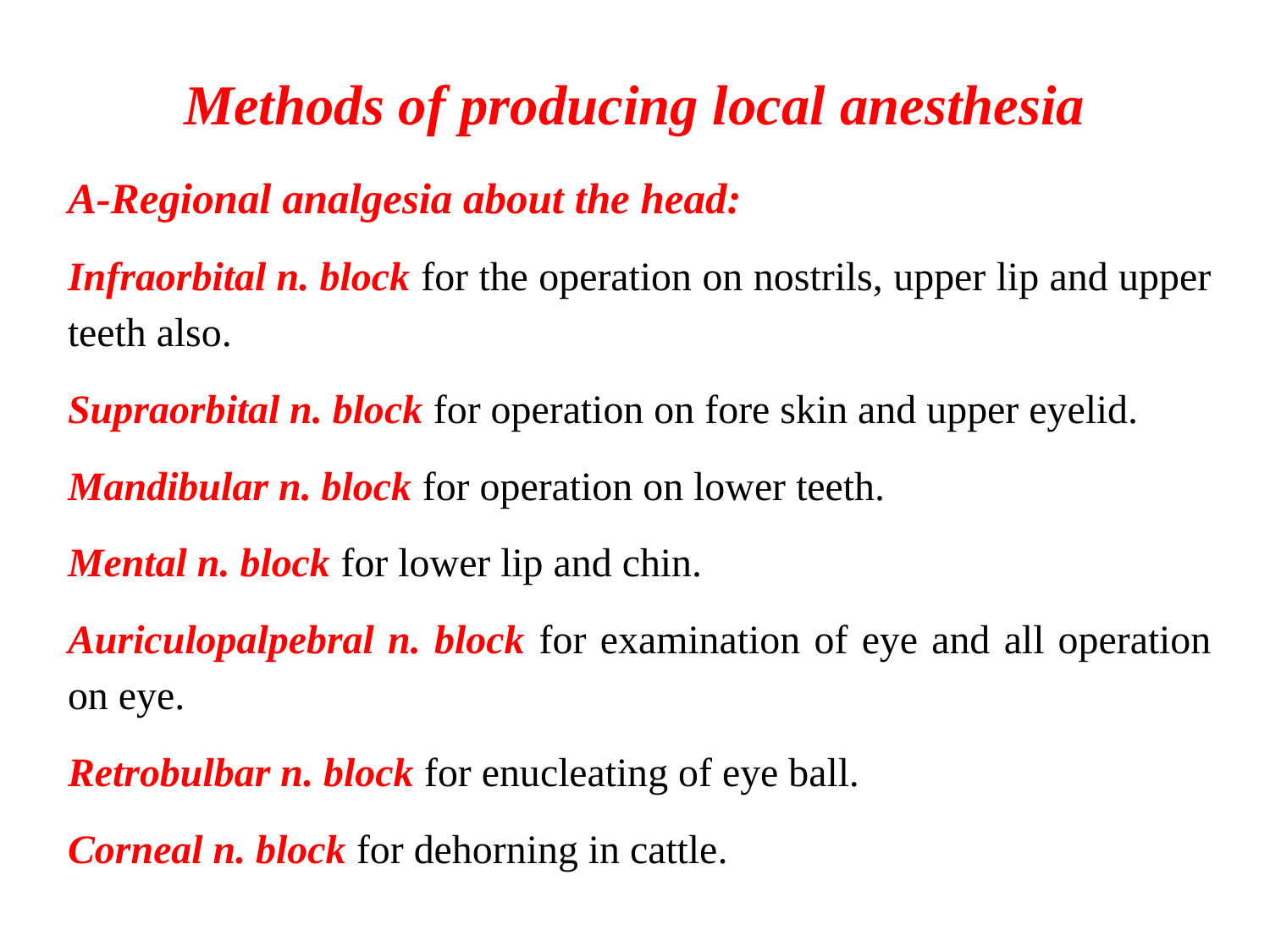

# Methods of producing local anesthesia
A-Regional analgesia about the head:
Infraorbital n. block for the operation on nostrils, upper lip and upper teeth also.
Supraorbital n. block for operation on fore skin and upper eyelid.
Mandibular n. block for operation on lower teeth.
Mental n. block for lower lip and chin.
Auriculopalpebral n. block for examination of eye and all operation on eye.
Retrobulbar n. block for enucleating of eye ball.
Corneal n. block for dehorning in cattle.